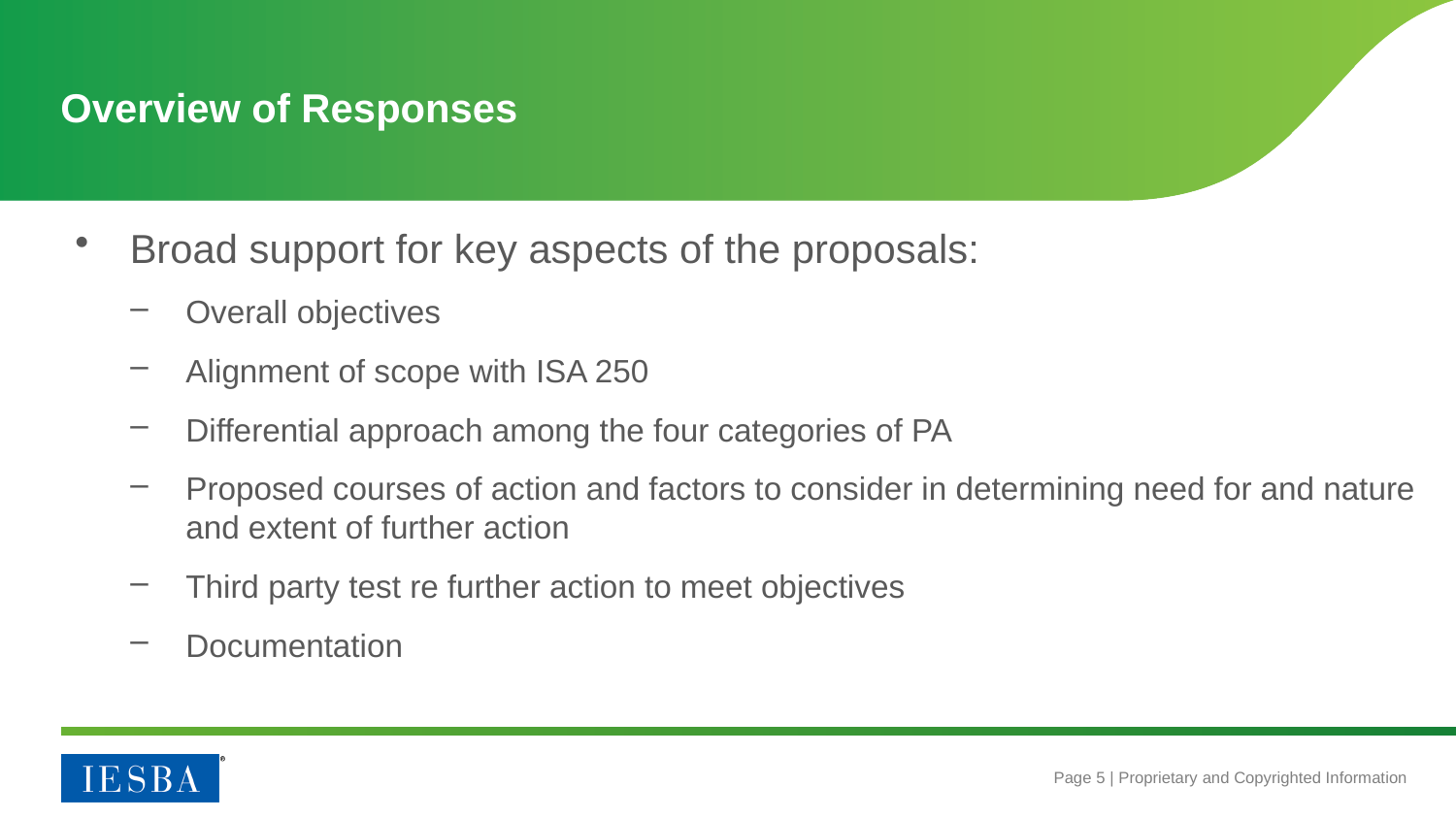

# Overview of Responses
Broad support for key aspects of the proposals:
Overall objectives
Alignment of scope with ISA 250
Differential approach among the four categories of PA
Proposed courses of action and factors to consider in determining need for and nature and extent of further action
Third party test re further action to meet objectives
Documentation